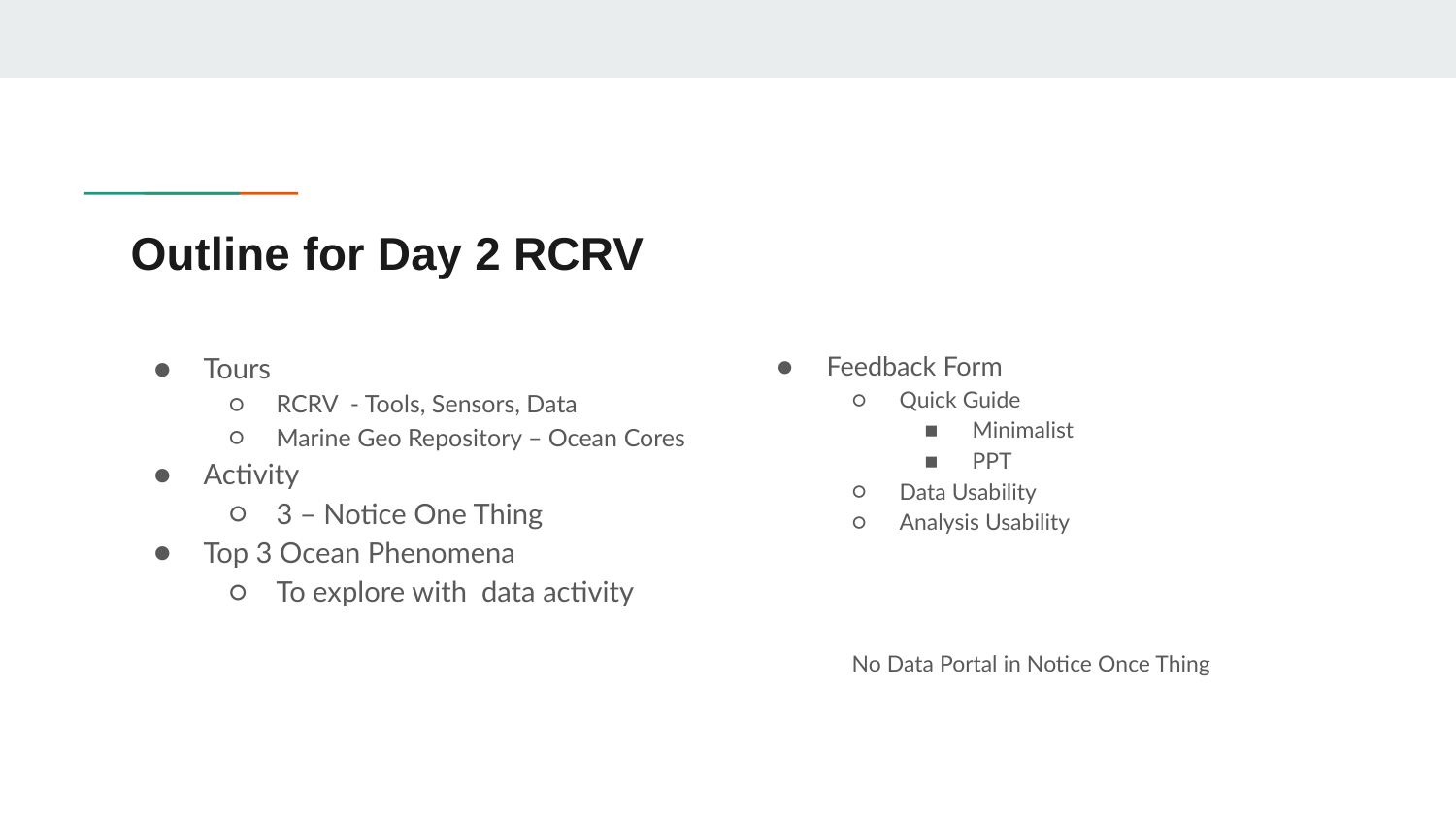

# Outline for Day 2 RCRV
Tours
RCRV  - Tools, Sensors, Data
Marine Geo Repository – Ocean Cores
Activity
3 – Notice One Thing
Top 3 Ocean Phenomena
To explore with  data activity
Feedback Form
Quick Guide
Minimalist
PPT
Data Usability
Analysis Usability

No Data Portal in Notice Once Thing